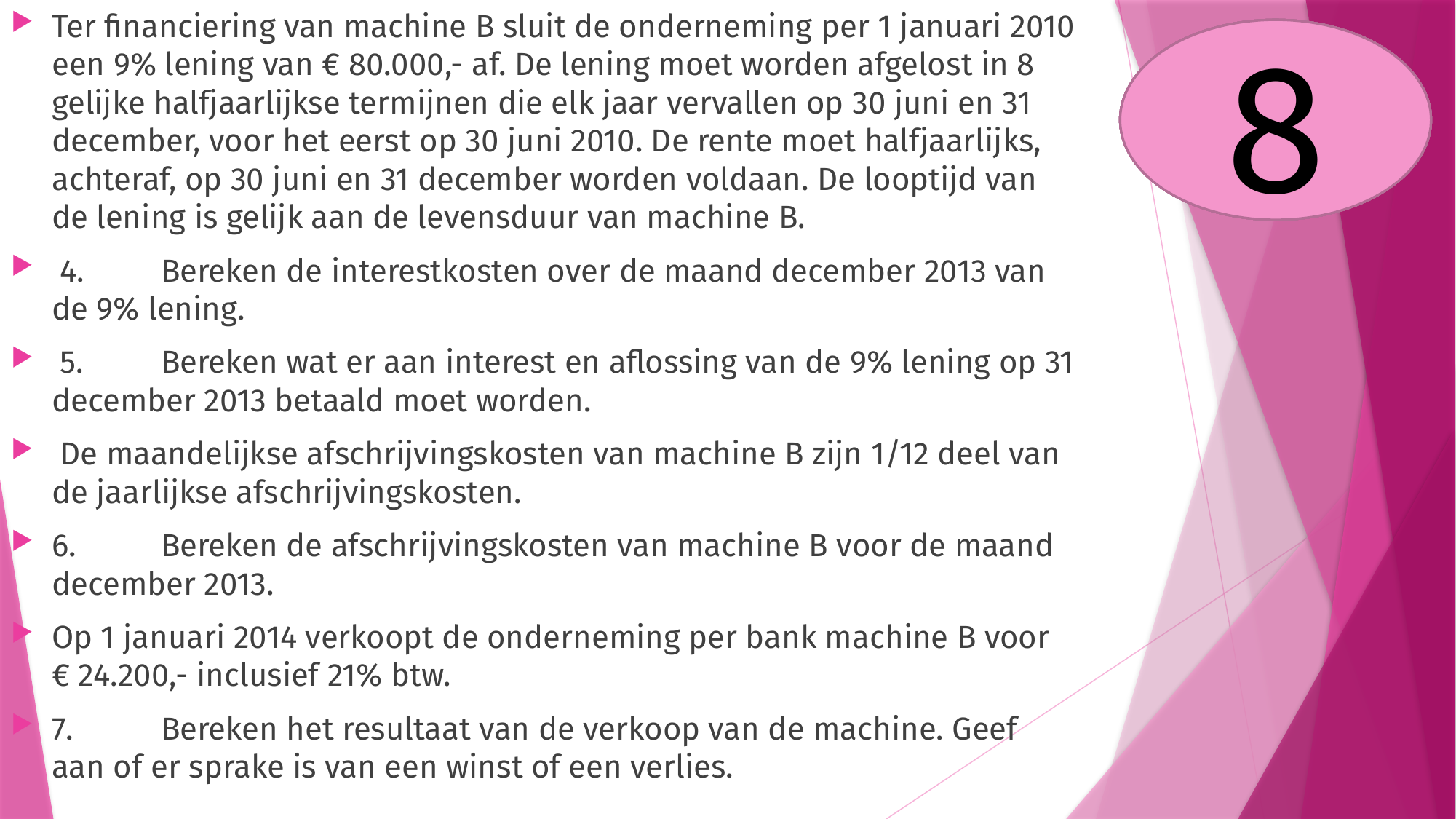

Ter financiering van machine B sluit de onderneming per 1 januari 2010 een 9% lening van € 80.000,- af. De lening moet worden afgelost in 8 gelijke halfjaarlijkse termijnen die elk jaar vervallen op 30 juni en 31 december, voor het eerst op 30 juni 2010. De rente moet halfjaarlijks, achteraf, op 30 juni en 31 december worden voldaan. De looptijd van de lening is gelijk aan de levensduur van machine B.
 4.	Bereken de interestkosten over de maand december 2013 van de 9% lening.
 5.	Bereken wat er aan interest en aflossing van de 9% lening op 31 december 2013 betaald moet worden.
 De maandelijkse afschrijvingskosten van machine B zijn 1/12 deel van de jaarlijkse afschrijvingskosten.
6.	Bereken de afschrijvingskosten van machine B voor de maand december 2013.
Op 1 januari 2014 verkoopt de onderneming per bank machine B voor € 24.200,- inclusief 21% btw.
7. 	Bereken het resultaat van de verkoop van de machine. Geef aan of er sprake is van een winst of een verlies.

8
5
6
7
4
3
1
2